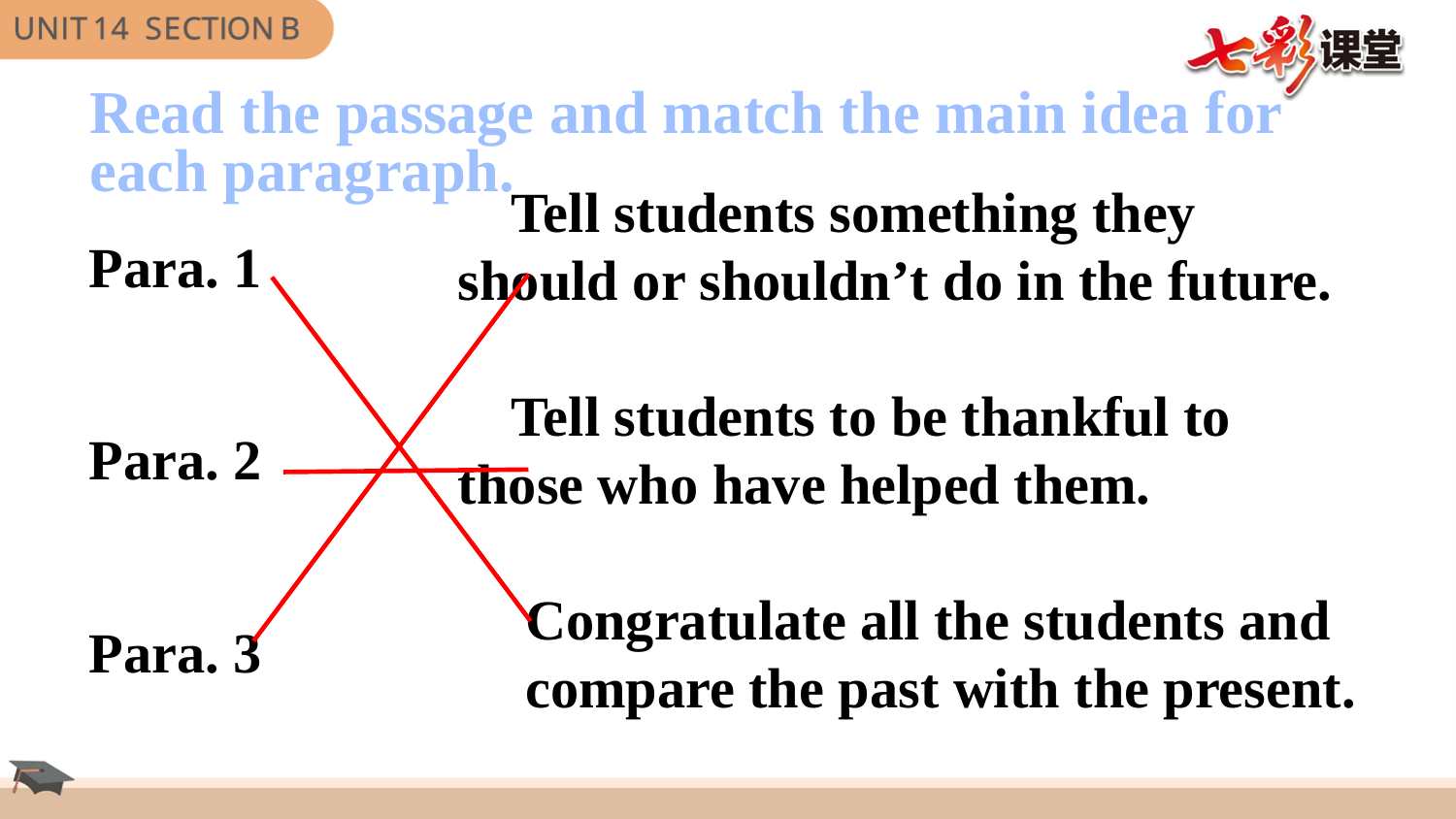

Read the passage and match the main idea for each paragraph.

Tell students something they   should or shouldn’t do in the future.

Tell students to be thankful to those who have helped them.

 Congratulate all the students and
 compare the past with the present.

Para. 1

Para. 2

Para. 3